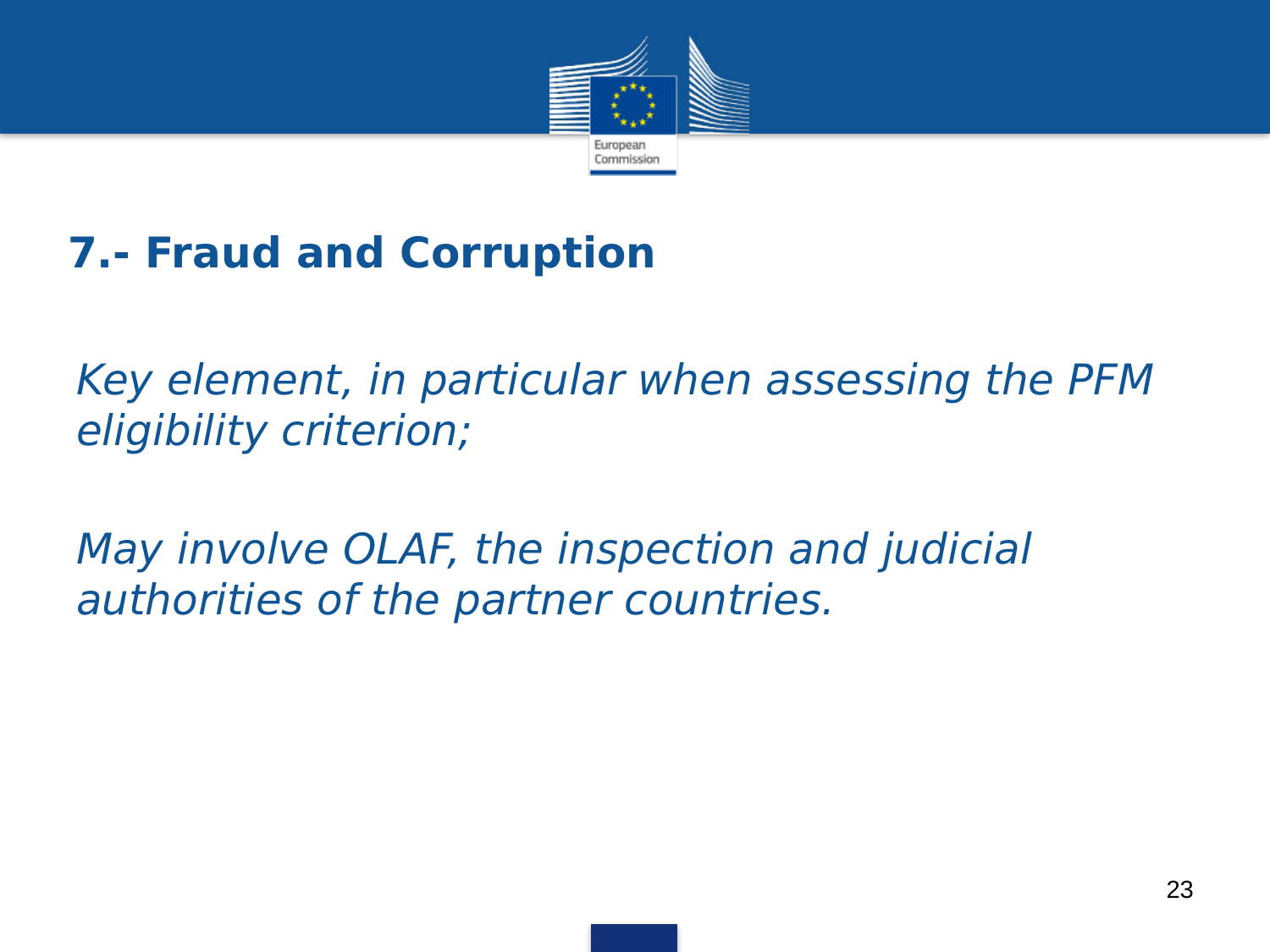

# 7.- Fraud and Corruption
Key element, in particular when assessing the PFM eligibility criterion;

May involve OLAF, the inspection and judicial authorities of the partner countries.
23